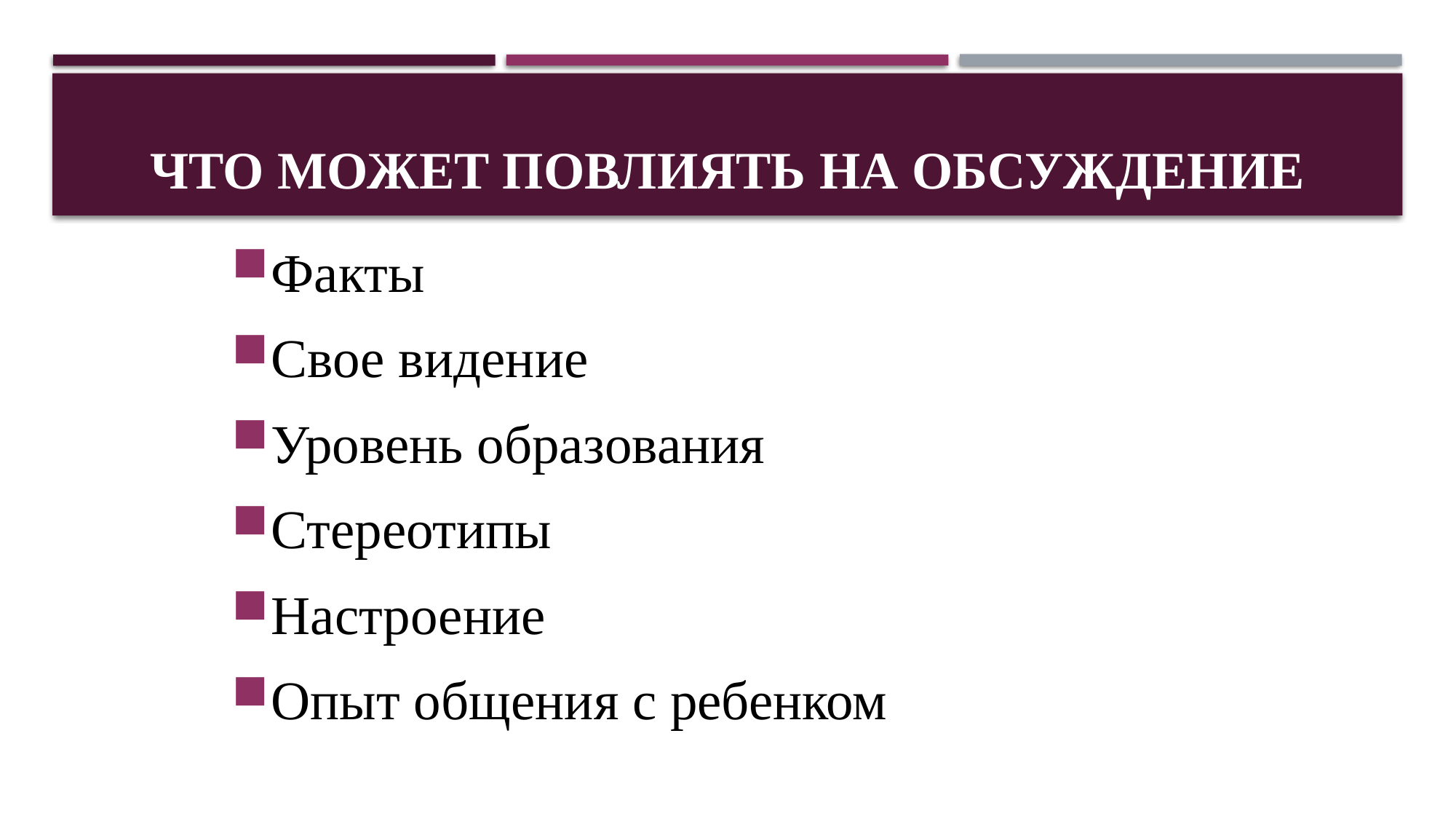

# Что может повлиять на обсуждение
Факты
Свое видение
Уровень образования
Стереотипы
Настроение
Опыт общения с ребенком